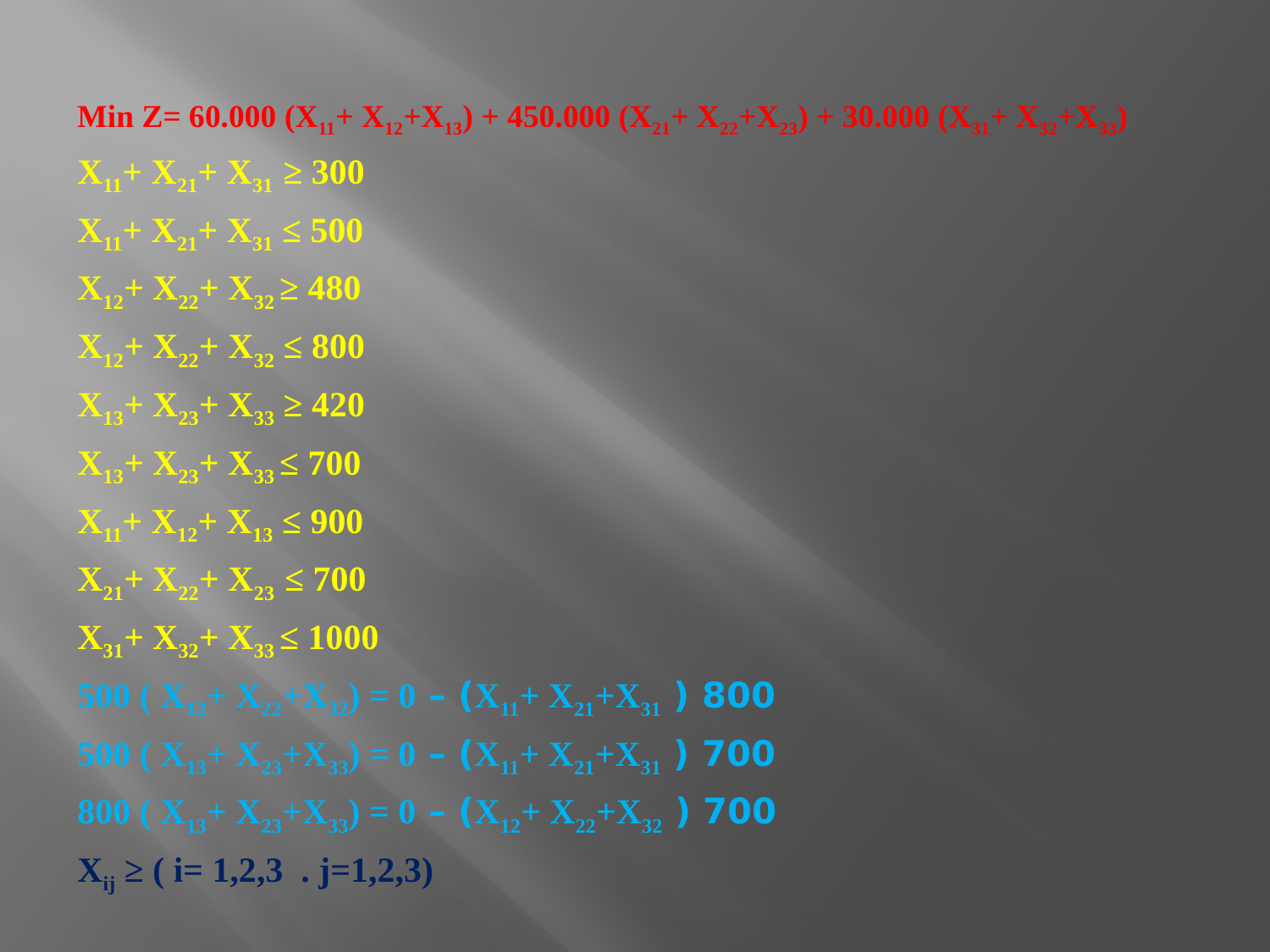

Min Z= 60.000 (X11+ X12+X13) + 450.000 (X21+ X22+X23) + 30.000 (X31+ X32+X33)
X11+ X21+ X31  ≥ 300
X11+ X21+ X31 ≤ 500
X12+ X22+ X32 ≥ 480
X12+ X22+ X32 ≤ 800
X13+ X23+ X33 ≥ 420
X13+ X23+ X33 ≤ 700
X11+ X12+ X13 ≤ 900
X21+ X22+ X23  ≤ 700
X31+ X32+ X33 ≤ 1000
800 ( X11+ X21+X31) – 500 ( X12+ X22+X32) = 0
700 ( X11+ X21+X31) – 500 ( X13+ X23+X33) = 0
700 ( X12+ X22+X32) – 800 ( X13+ X23+X33) = 0
    Xij ≥ ( i= 1,2,3  . j=1,2,3)